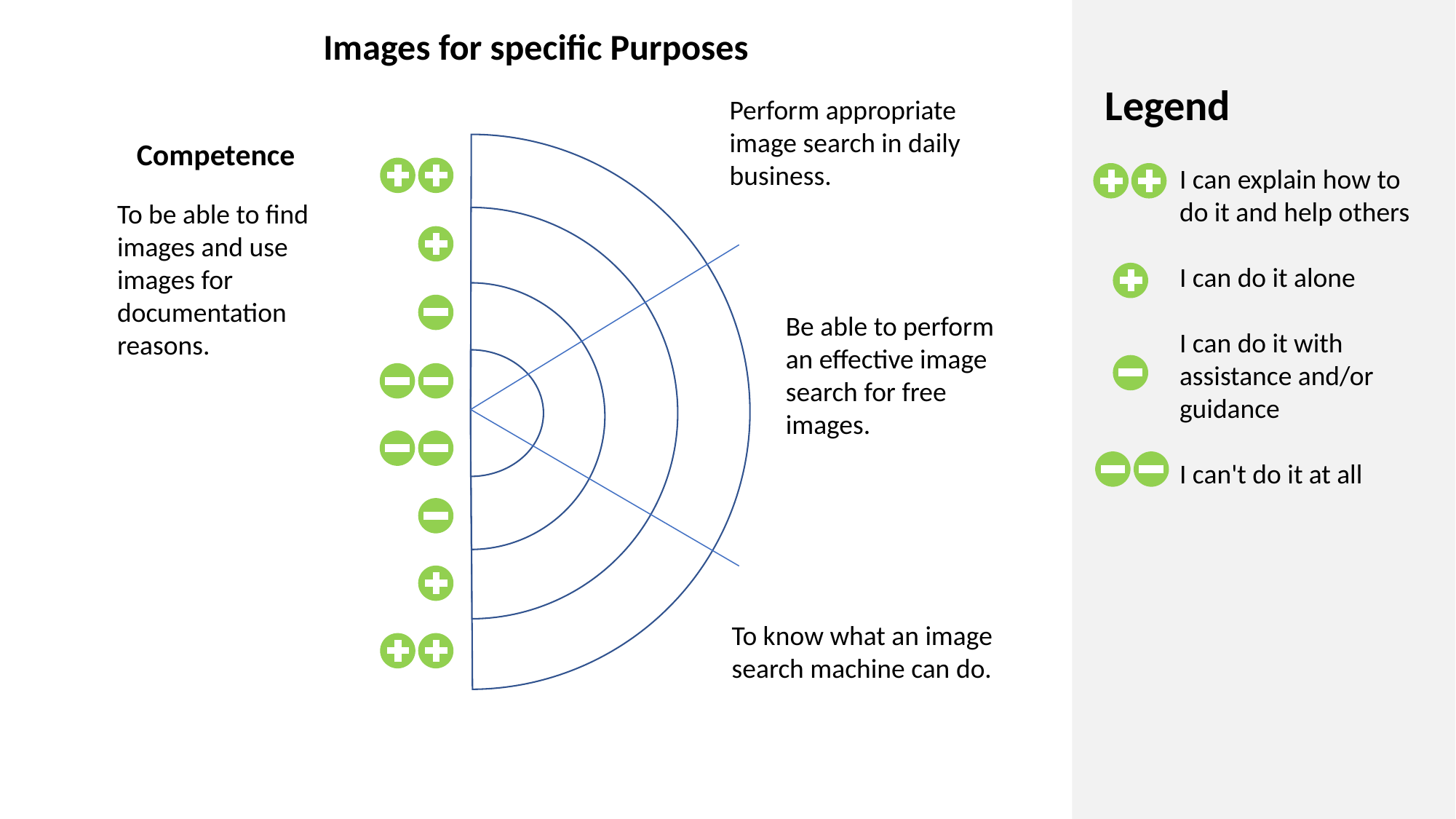

Images for specific Purposes
Legend

	I can explain how to do it and help others

	I can do it alone

	I can do it with assistance and/or guidance

	I can't do it at all

Perform appropriate image search in daily business.
Competence

To be able to find images and use images for documentation reasons.

Be able to perform an effective image search for free images.

To know what an image search machine can do.